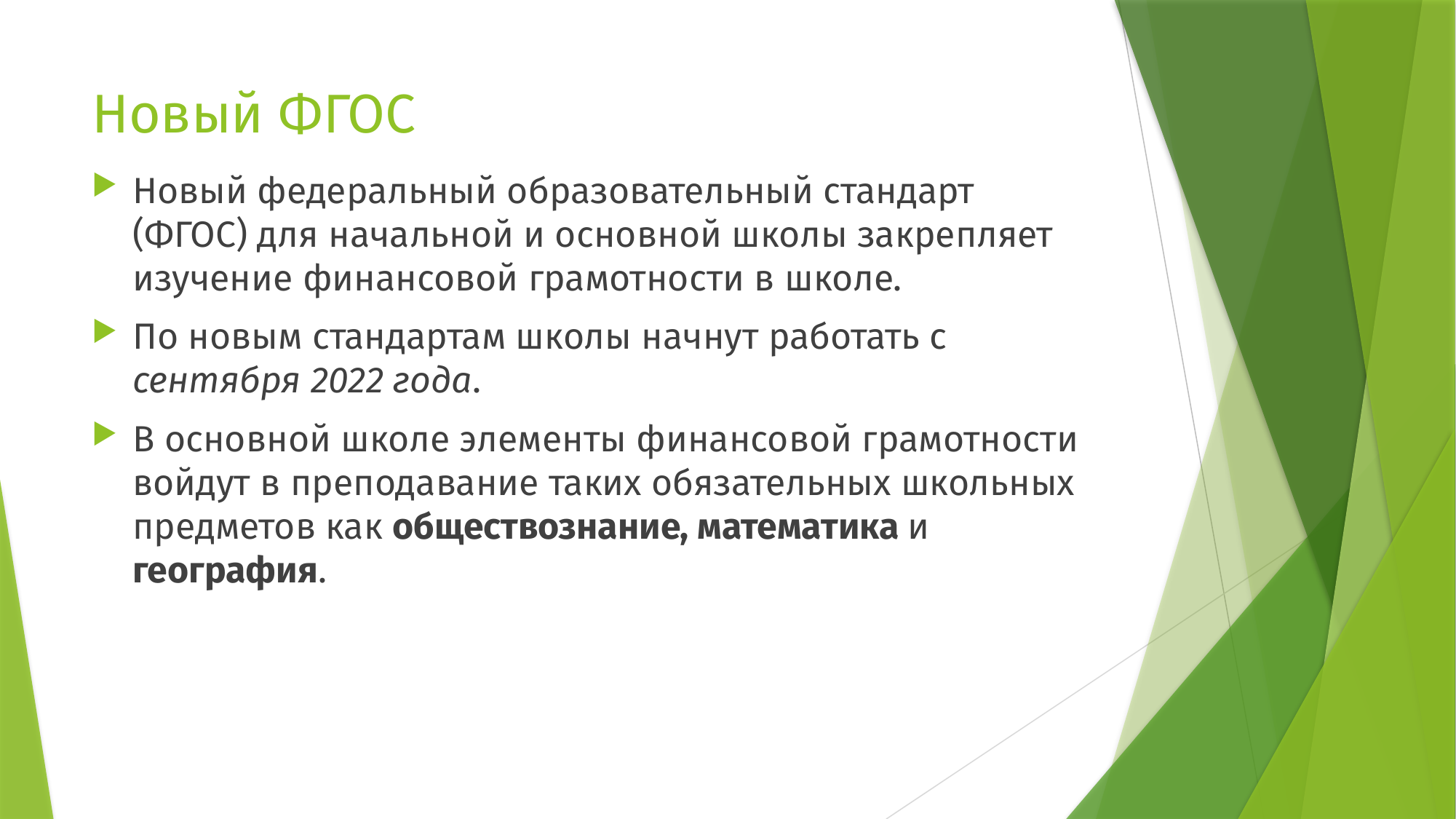

# Новый ФГОС
Новый федеральный образовательный стандарт (ФГОС) для начальной и основной школы закрепляет изучение финансовой грамотности в школе.
По новым стандартам школы начнут работать с сентября 2022 года.
В основной школе элементы финансовой грамотности войдут в преподавание таких обязательных школьных предметов как обществознание, математика и география.